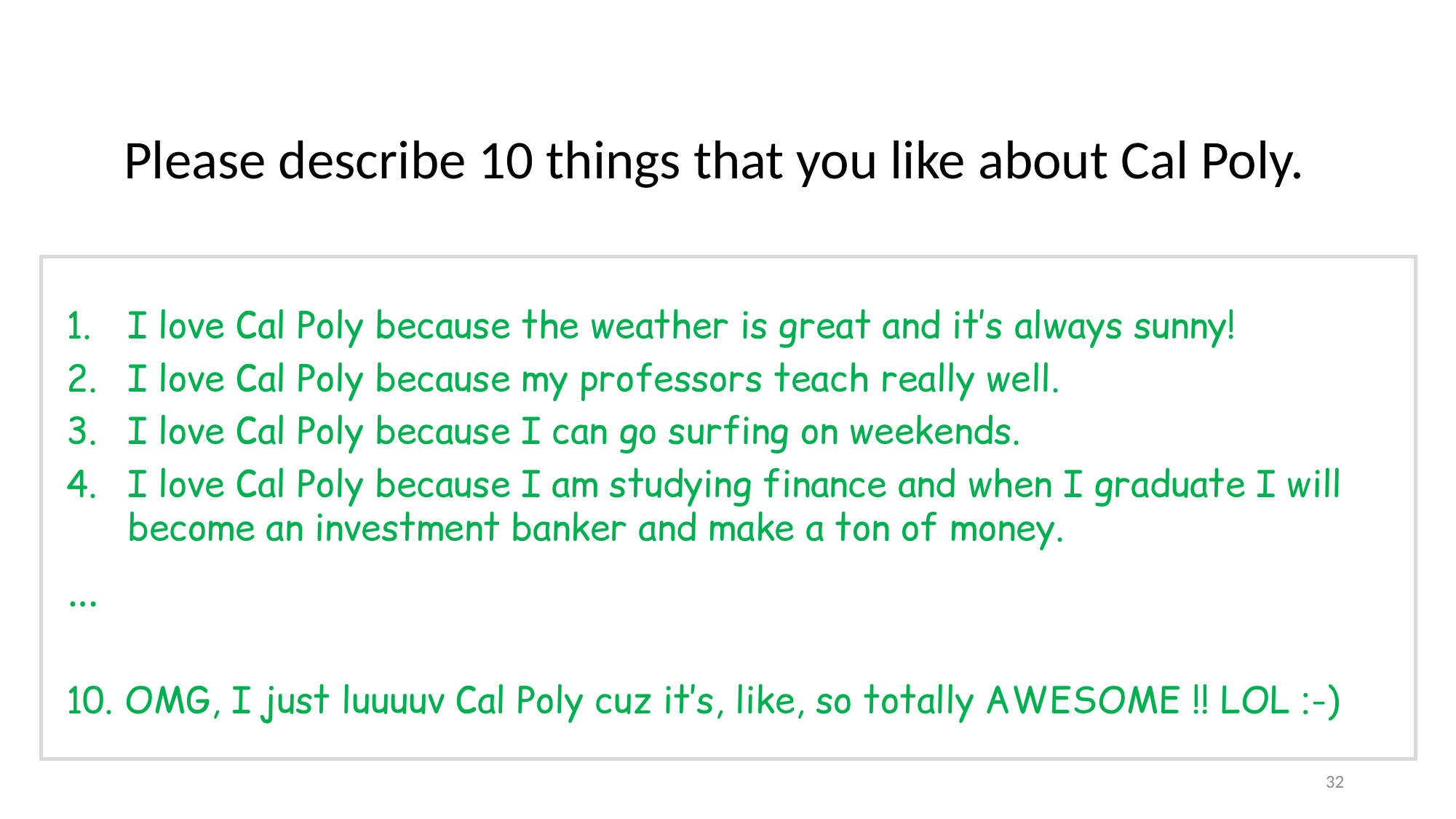

Please describe 10 things that you like about Cal Poly.

I love Cal Poly because the weather is great and it’s always sunny!
I love Cal Poly because my professors teach really well.
I love Cal Poly because I can go surfing on weekends.
I love Cal Poly because I am studying finance and when I graduate I will become an investment banker and make a ton of money.
…

10. OMG, I just luuuuv Cal Poly cuz it’s, like, so totally AWESOME !! LOL :-)
32